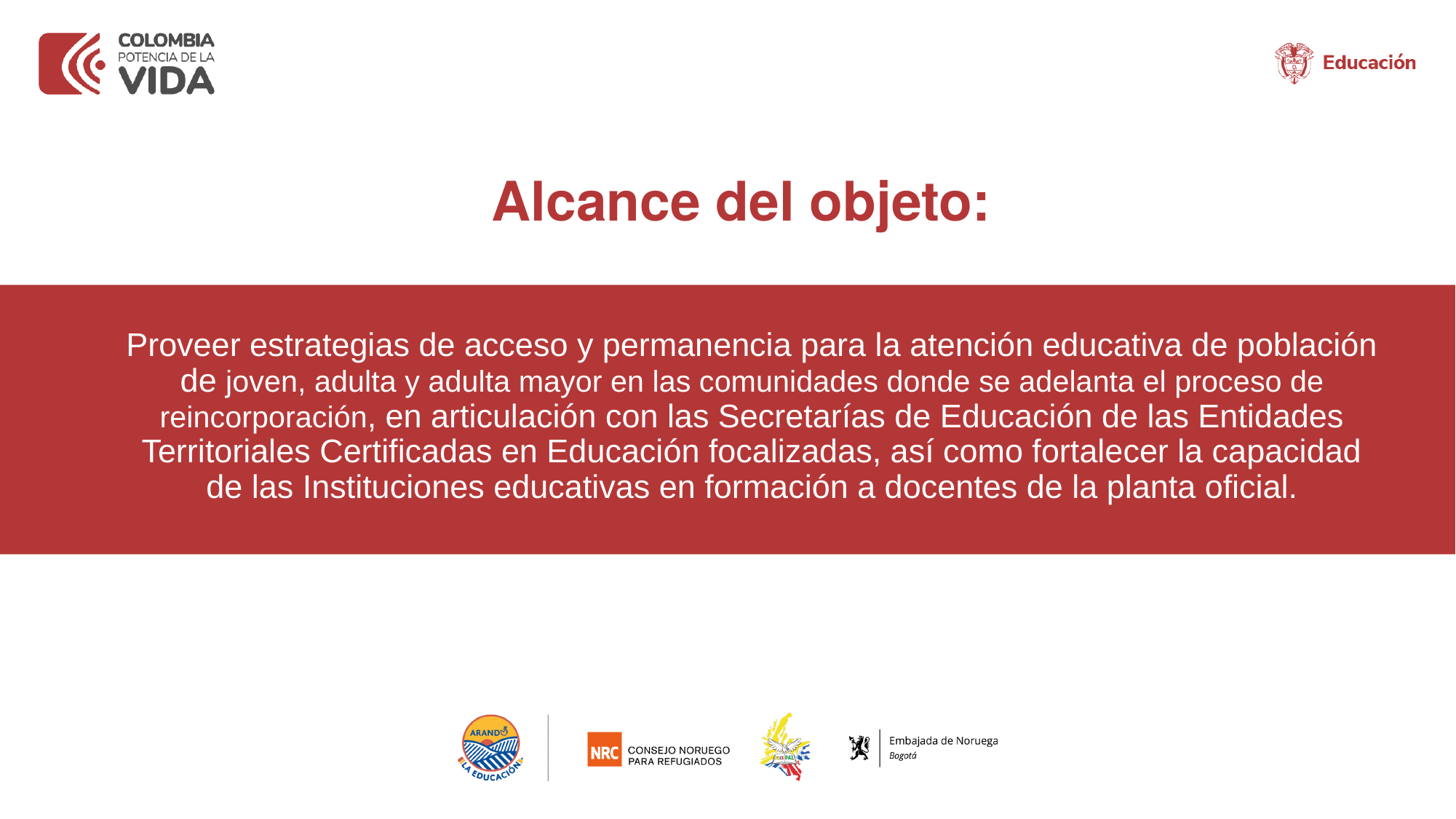

Alcance del objeto:

Proveer estrategias de acceso y permanencia para la atención educativa de población de joven, adulta y adulta mayor en las comunidades donde se adelanta el proceso de reincorporación, en articulación con las Secretarías de Educación de las Entidades Territoriales Certificadas en Educación focalizadas, así como fortalecer la capacidad de las Instituciones educativas en formación a docentes de la planta oficial.

www.---------------.gov.co